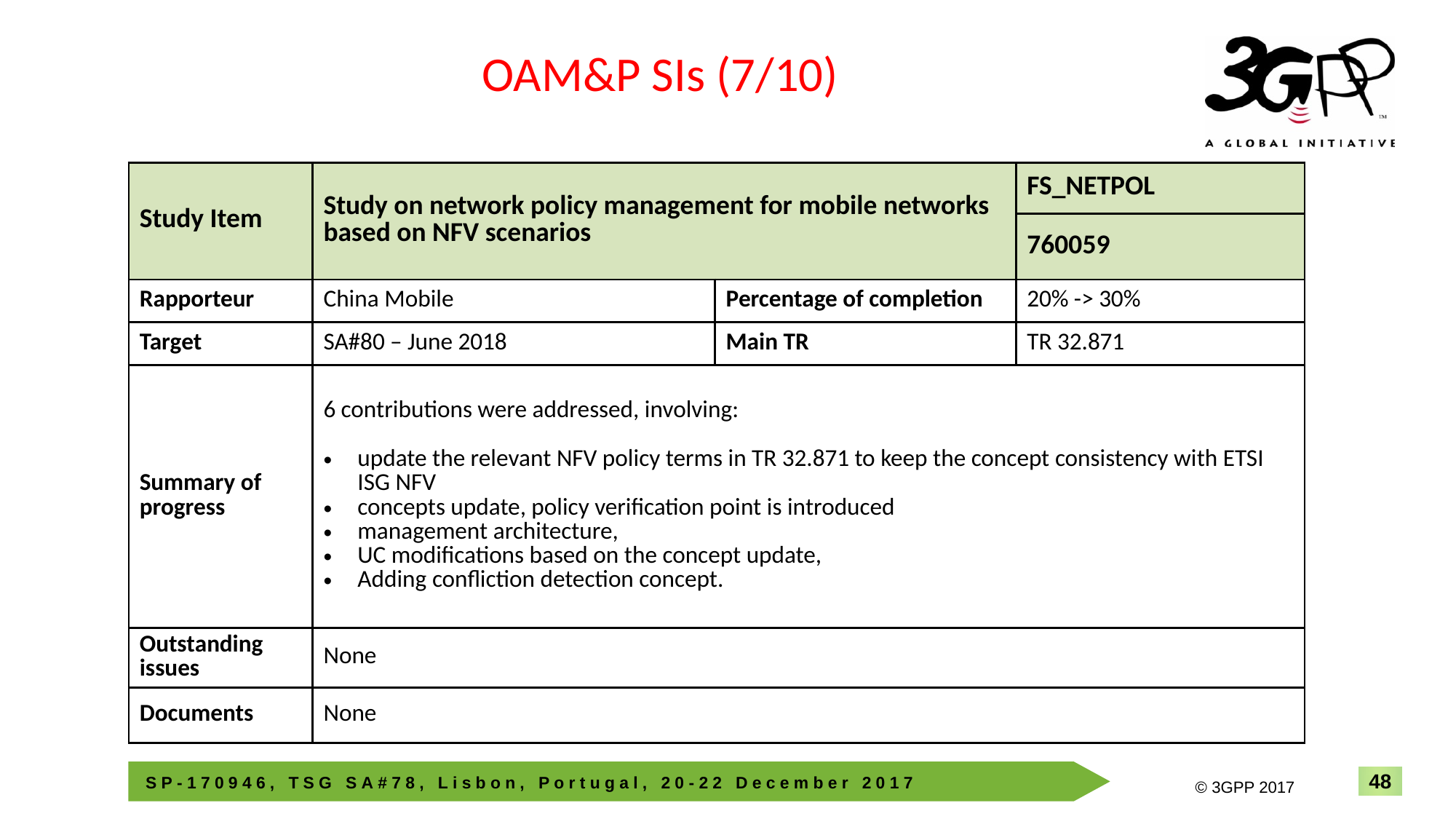

OAM&P SIs (7/10)
| Study Item | Study on network policy management for mobile networks based on NFV scenarios |  | FS\_NETPOL |
| --- | --- | --- | --- |
|  |  |  | 760059 |
| Rapporteur | China Mobile | Percentage of completion | 20% -> 30% |
| Target | SA#80 – June 2018 | Main TR | TR 32.871 |
| Summary of progress | 6 contributions were addressed, involving: update the relevant NFV policy terms in TR 32.871 to keep the concept consistency with ETSI ISG NFV concepts update, policy verification point is introduced management architecture, UC modifications based on the concept update, Adding confliction detection concept. |  |  |
| Outstanding issues | None |  |  |
| Documents | None |  |  |